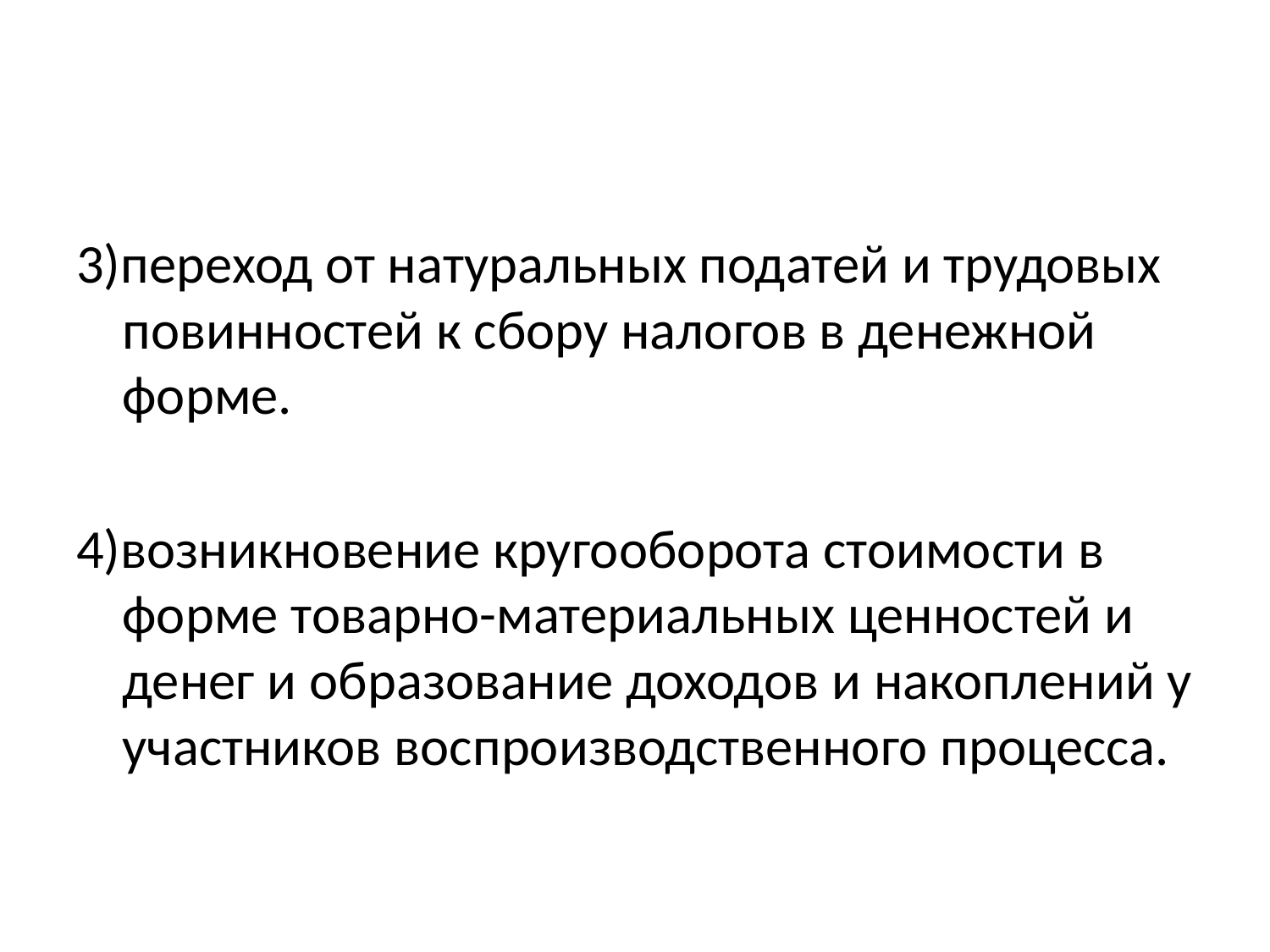

#
3)переход от натуральных податей и трудовых повинностей к сбору налогов в денежной форме.

4)возникновение кругооборота стоимости в форме товарно-материальных ценностей и денег и образование доходов и накоплений у участников воспроизводственного процесса.